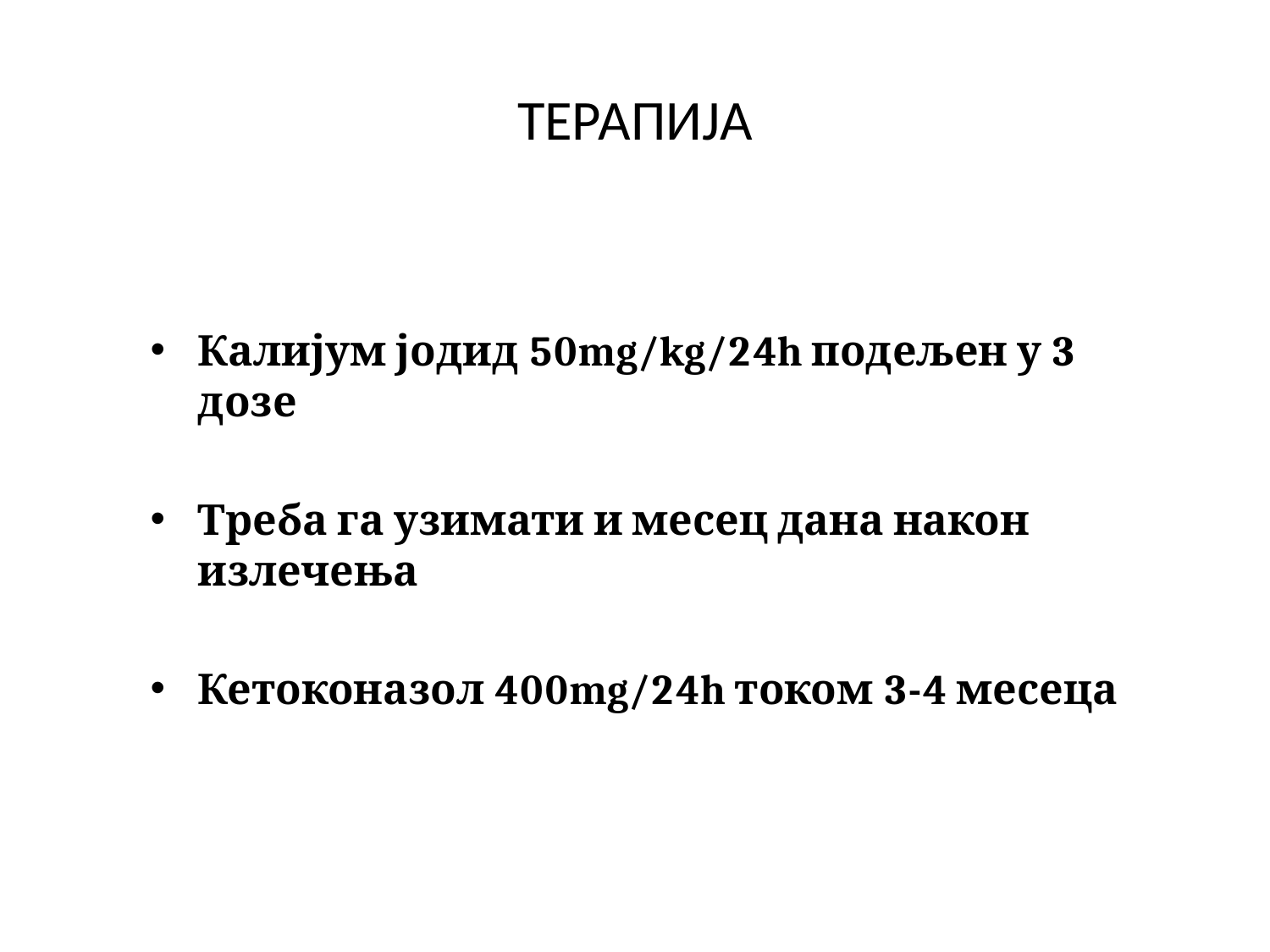

# ТЕРАПИЈА
Калијум јодид 50mg/kg/24h подељен у 3 дозе

Треба га узимати и месец дана након излечења

Кетоконазол 400mg/24h током 3-4 месеца